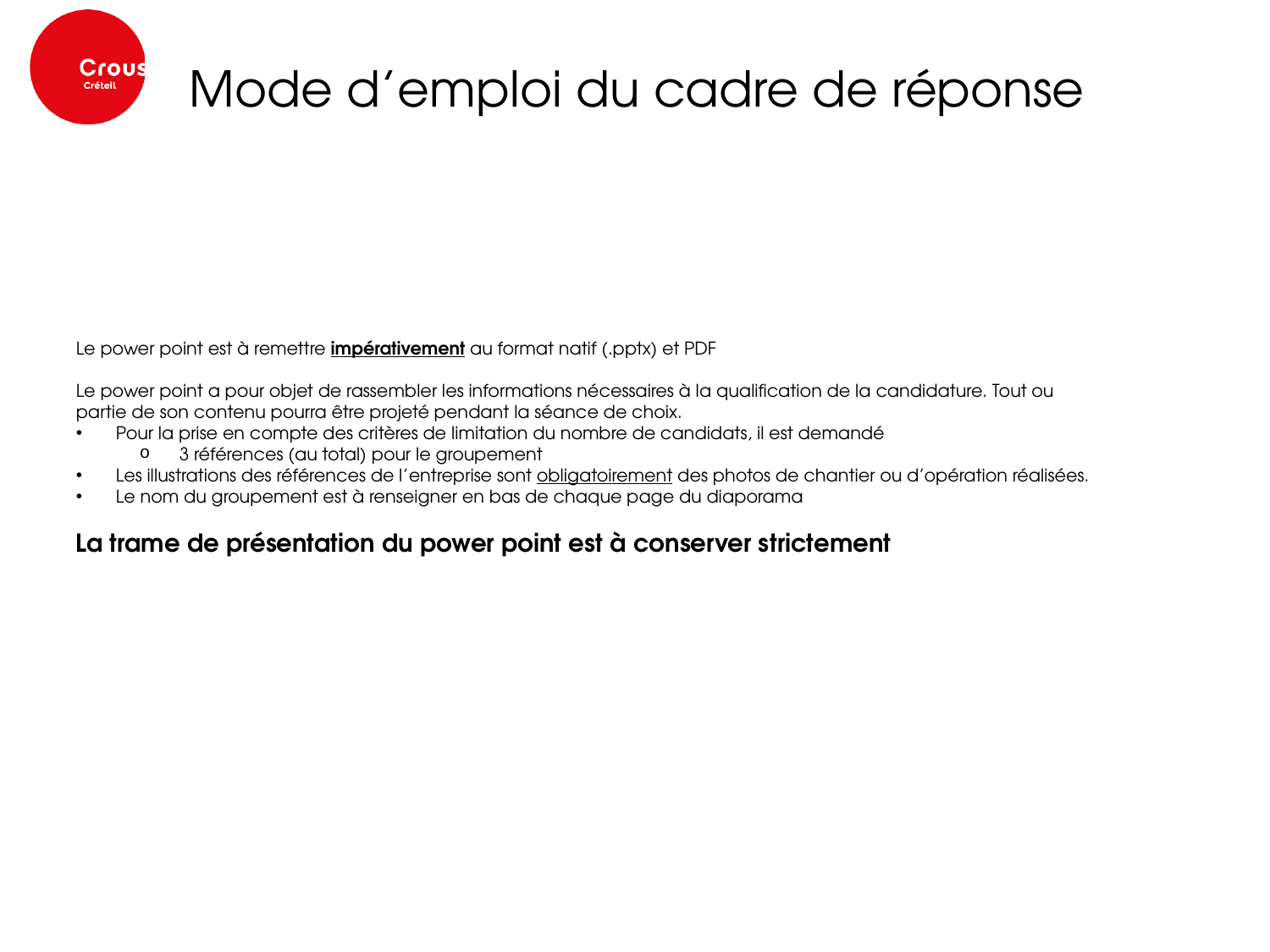

# Mode d’emploi du cadre de réponse
Le power point est à remettre impérativement au format natif (.pptx) et PDF

Le power point a pour objet de rassembler les informations nécessaires à la qualification de la candidature. Tout ou partie de son contenu pourra être projeté pendant la séance de choix.
Pour la prise en compte des critères de limitation du nombre de candidats, il est demandé
3 références (au total) pour le groupement
Les illustrations des références de l’entreprise sont obligatoirement des photos de chantier ou d’opération réalisées.
Le nom du groupement est à renseigner en bas de chaque page du diaporama

La trame de présentation du power point est à conserver strictement